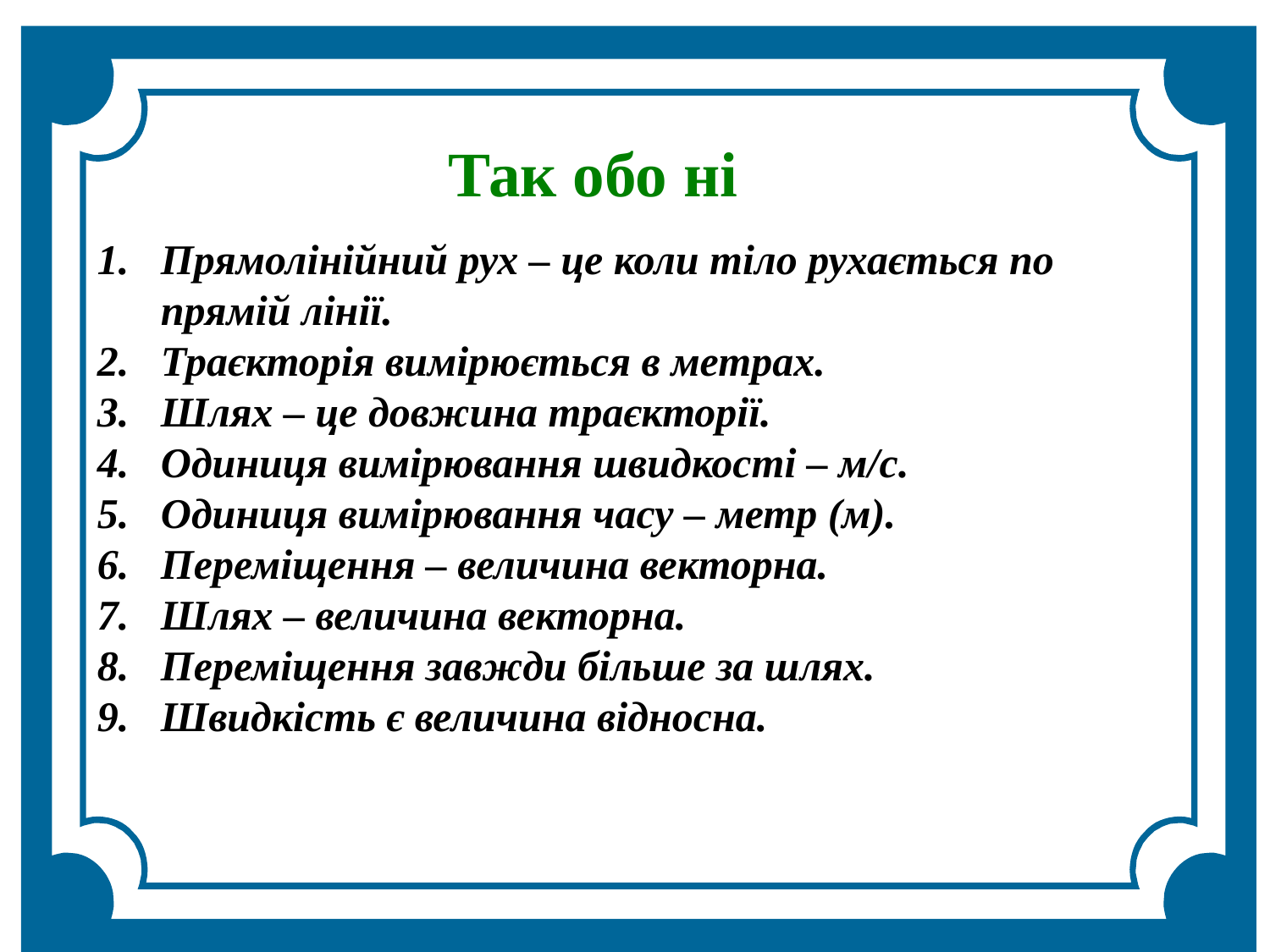

Так обо ні

Прямолінійний рух – це коли тіло рухається по прямій лінії.
Траєкторія вимірюється в метрах.
Шлях – це довжина траєкторії.
Одиниця вимірювання швидкості – м/с.
Одиниця вимірювання часу – метр (м).
Переміщення – величина векторна.
Шлях – величина векторна.
Переміщення завжди більше за шлях.
Швидкість є величина відносна.